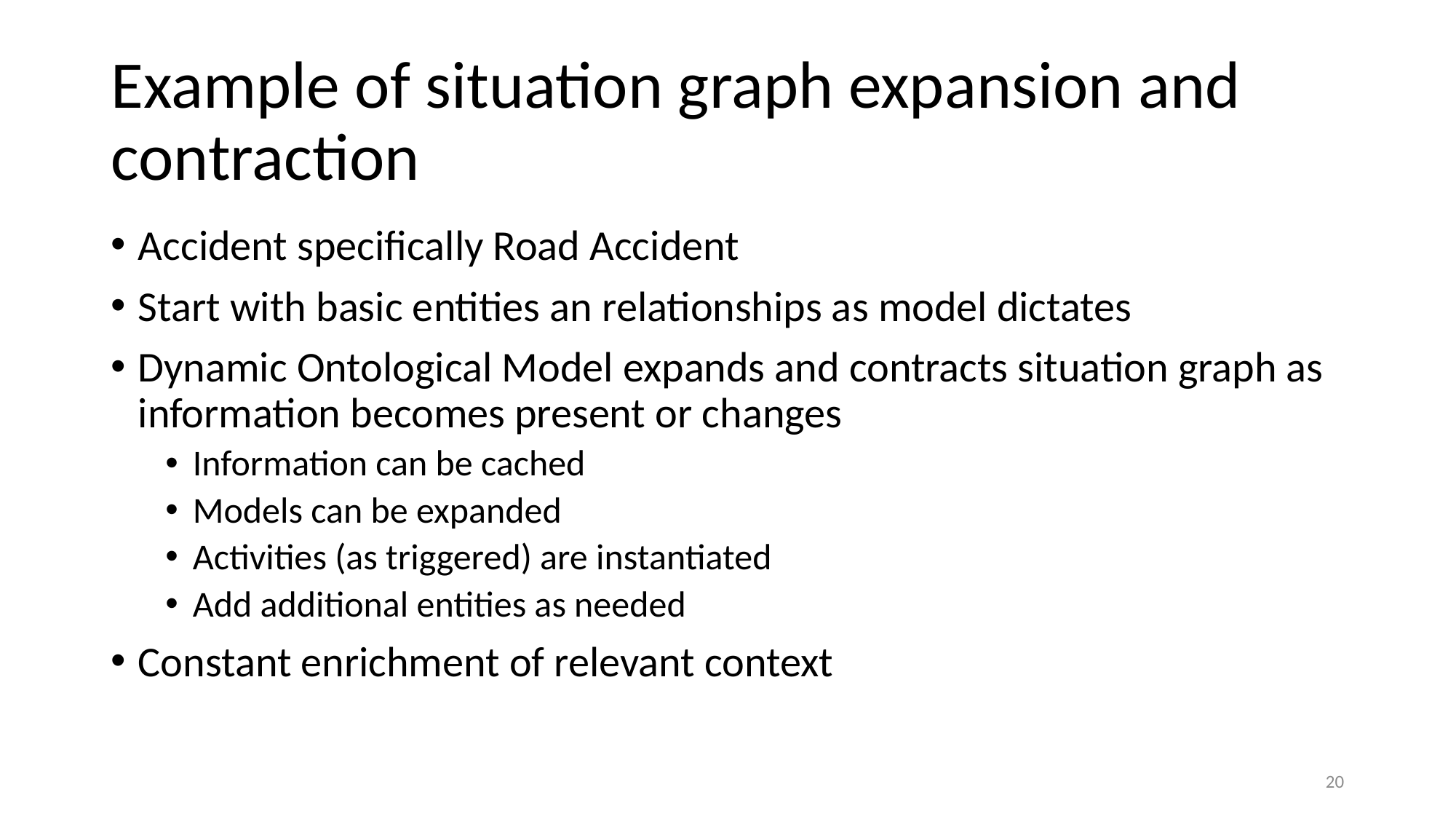

# Example of situation graph expansion and contraction
Accident specifically Road Accident
Start with basic entities an relationships as model dictates
Dynamic Ontological Model expands and contracts situation graph as information becomes present or changes
Information can be cached
Models can be expanded
Activities (as triggered) are instantiated
Add additional entities as needed
Constant enrichment of relevant context

20